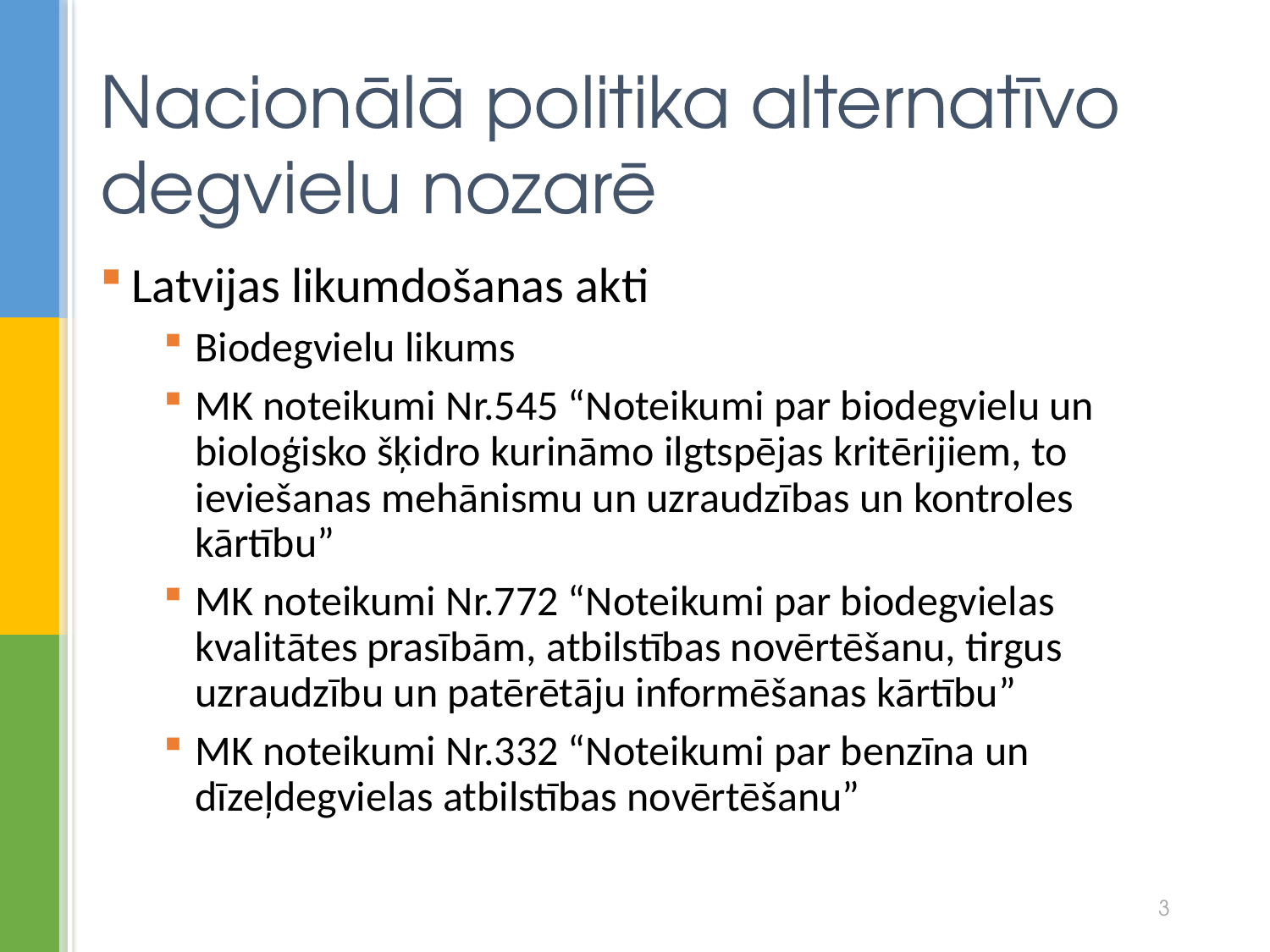

# Nacionālā politika alternatīvo degvielu nozarē
Latvijas likumdošanas akti
Biodegvielu likums
MK noteikumi Nr.545 “Noteikumi par biodegvielu un bioloģisko šķidro kurināmo ilgtspējas kritērijiem, to ieviešanas mehānismu un uzraudzības un kontroles kārtību”
MK noteikumi Nr.772 “Noteikumi par biodegvielas kvalitātes prasībām, atbilstības novērtēšanu, tirgus uzraudzību un patērētāju informēšanas kārtību”
MK noteikumi Nr.332 “Noteikumi par benzīna un dīzeļdegvielas atbilstības novērtēšanu”
3